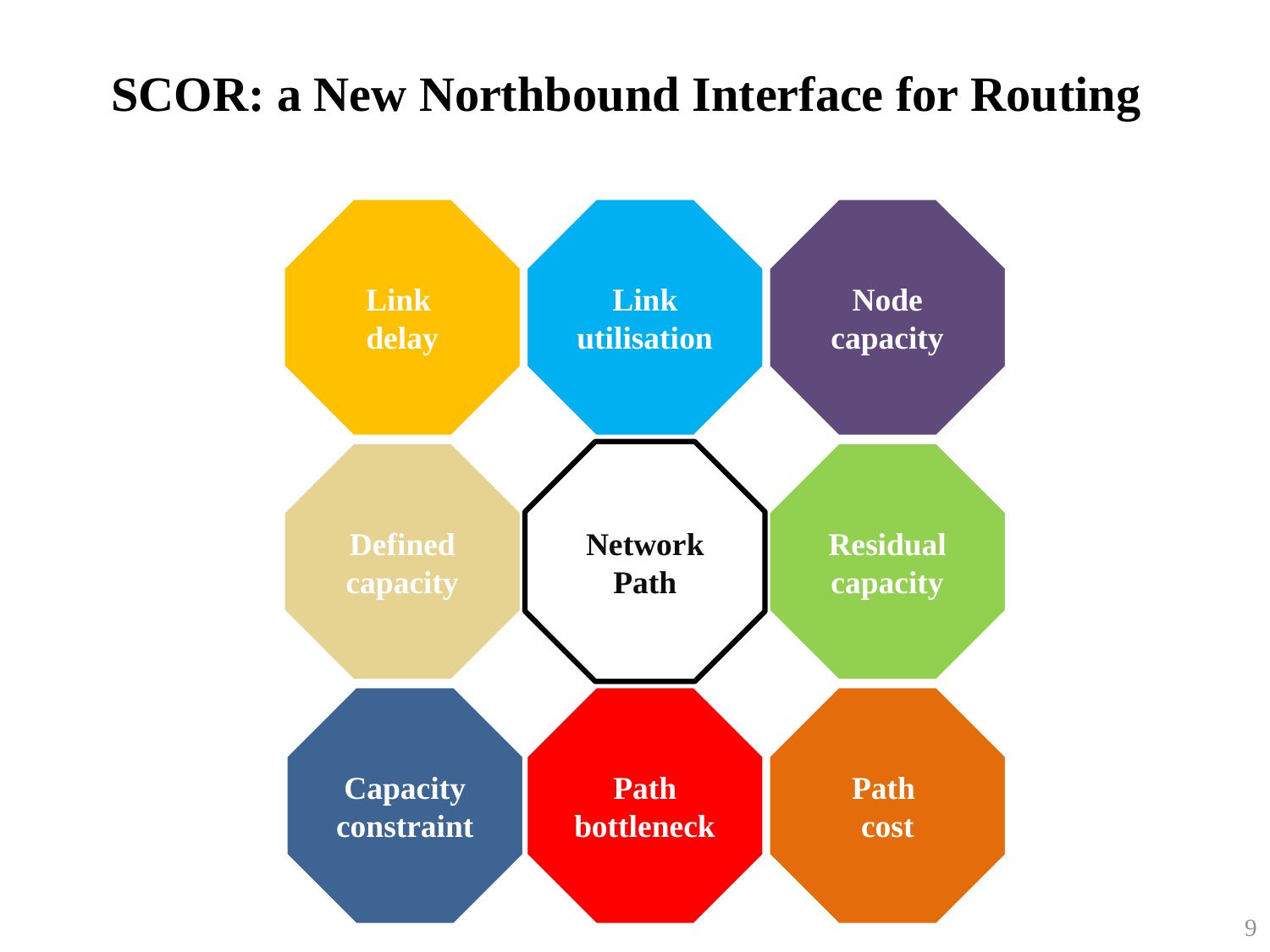

# SCOR: a New Northbound Interface for Routing
Link
delay
Link utilisation
Node capacity
Defined capacity
Network Path
Residual capacity
Capacity constraint
Path bottleneck
Path
cost
9